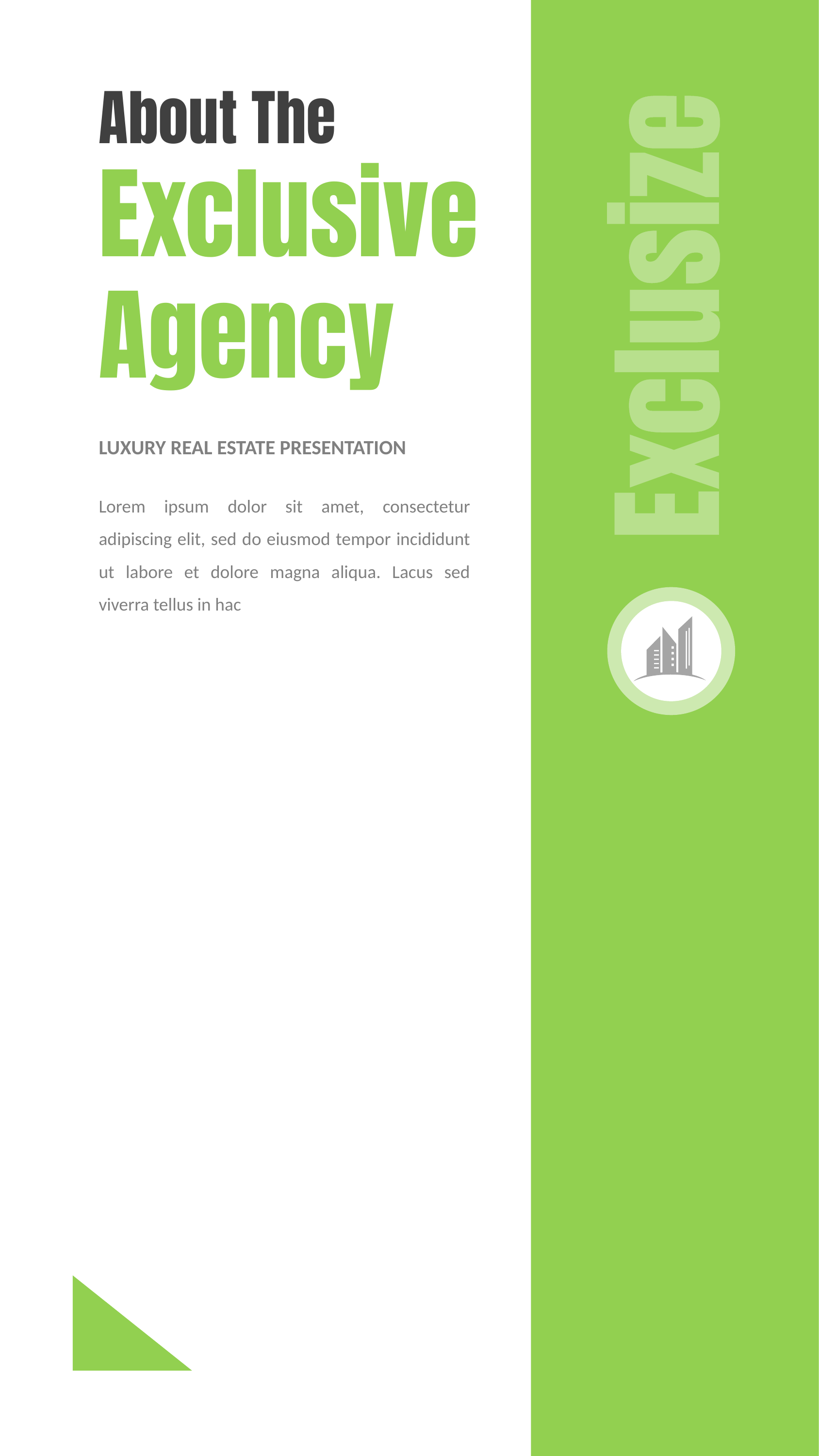

About The
Exclusive Agency
Exclusize
LUXURY REAL ESTATE PRESENTATION
Lorem ipsum dolor sit amet, consectetur adipiscing elit, sed do eiusmod tempor incididunt ut labore et dolore magna aliqua. Lacus sed viverra tellus in hac